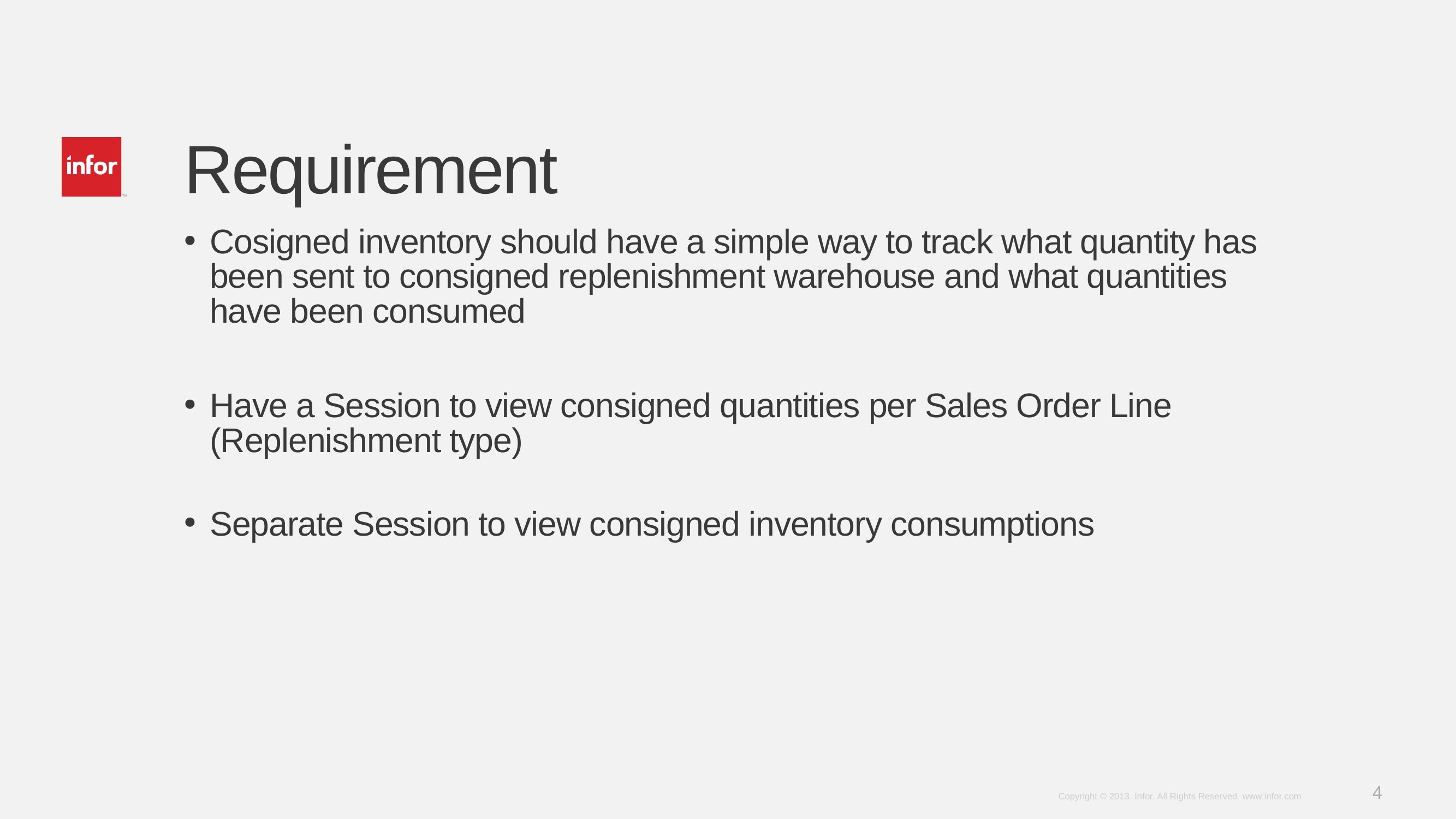

# Requirement
Cosigned inventory should have a simple way to track what quantity has been sent to consigned replenishment warehouse and what quantities have been consumed

Have a Session to view consigned quantities per Sales Order Line (Replenishment type)
Separate Session to view consigned inventory consumptions